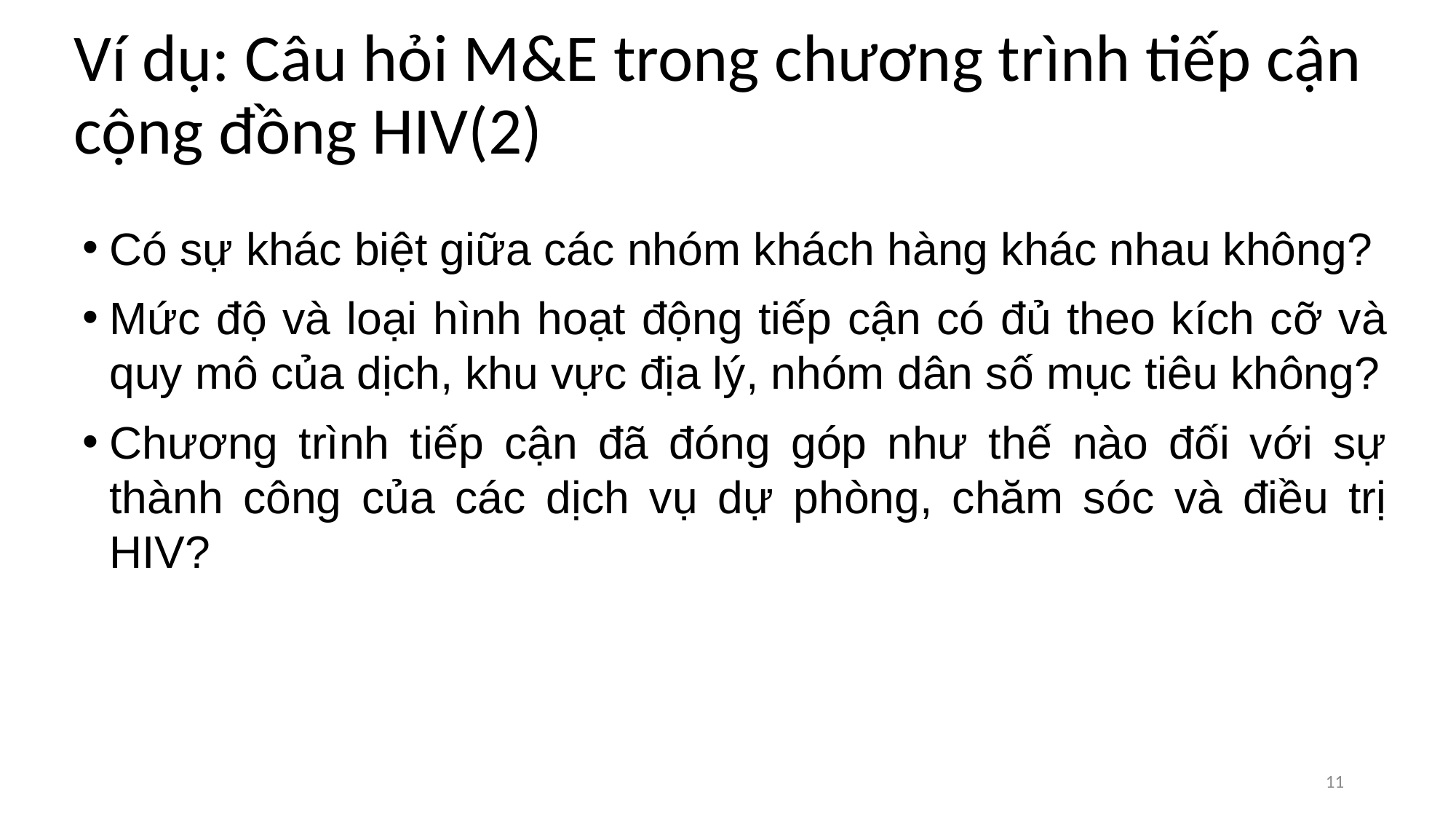

# Ví dụ: Câu hỏi M&E trong chương trình tiếp cận cộng đồng HIV(2)
Có sự khác biệt giữa các nhóm khách hàng khác nhau không?
Mức độ và loại hình hoạt động tiếp cận có đủ theo kích cỡ và quy mô của dịch, khu vực địa lý, nhóm dân số mục tiêu không?
Chương trình tiếp cận đã đóng góp như thế nào đối với sự thành công của các dịch vụ dự phòng, chăm sóc và điều trị HIV?
11